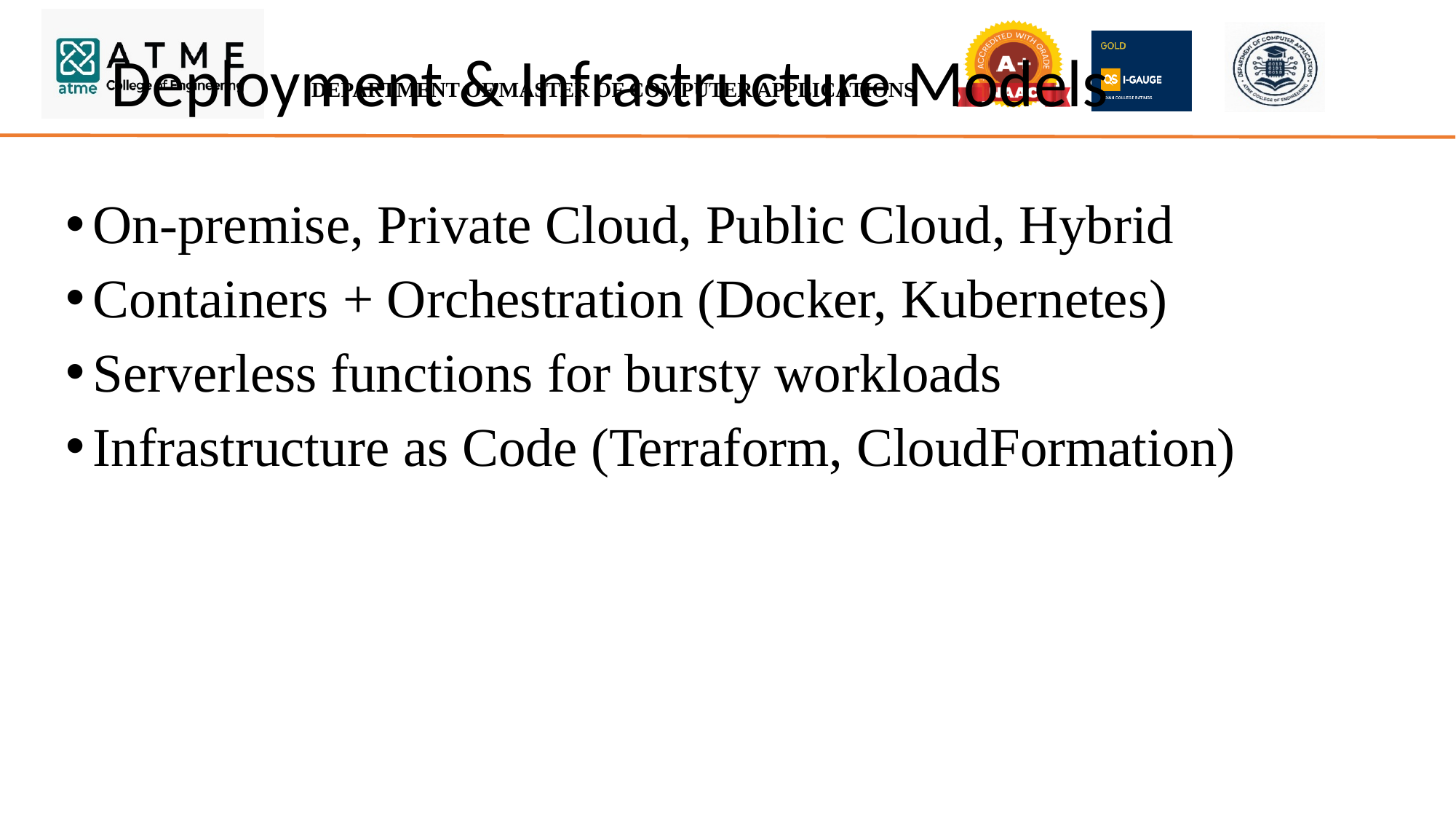

# Deployment & Infrastructure Models
On-premise, Private Cloud, Public Cloud, Hybrid
Containers + Orchestration (Docker, Kubernetes)
Serverless functions for bursty workloads
Infrastructure as Code (Terraform, CloudFormation)